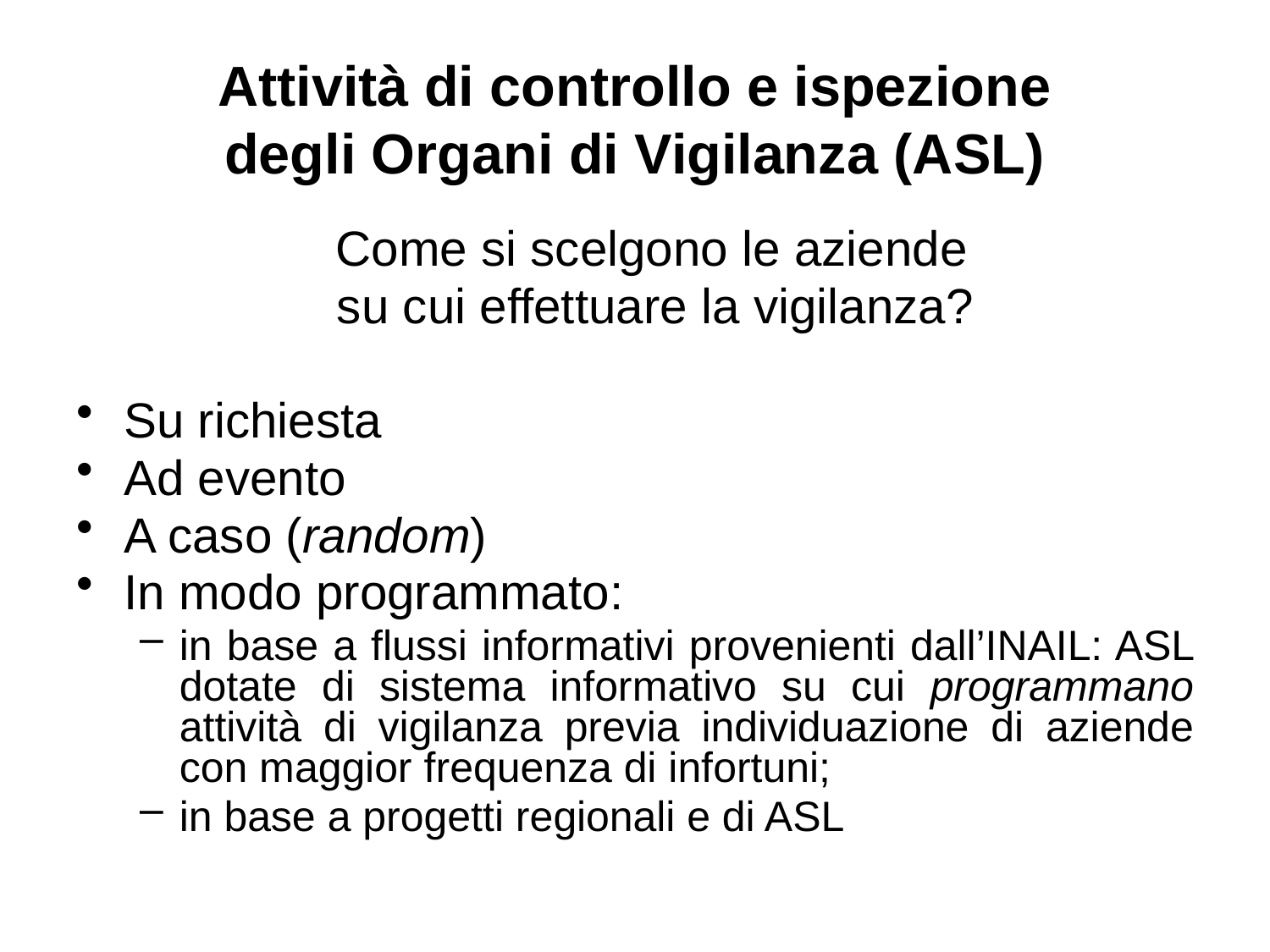

# Attività di controllo e ispezione degli Organi di Vigilanza (ASL)
	Come si scelgono le aziende
    su cui effettuare la vigilanza?

Su richiesta
Ad evento
A caso (random)
In modo programmato:
in base a flussi informativi provenienti dall’INAIL: ASL dotate di sistema informativo su cui programmano attività di vigilanza previa individuazione di aziende con maggior frequenza di infortuni;
in base a progetti regionali e di ASL